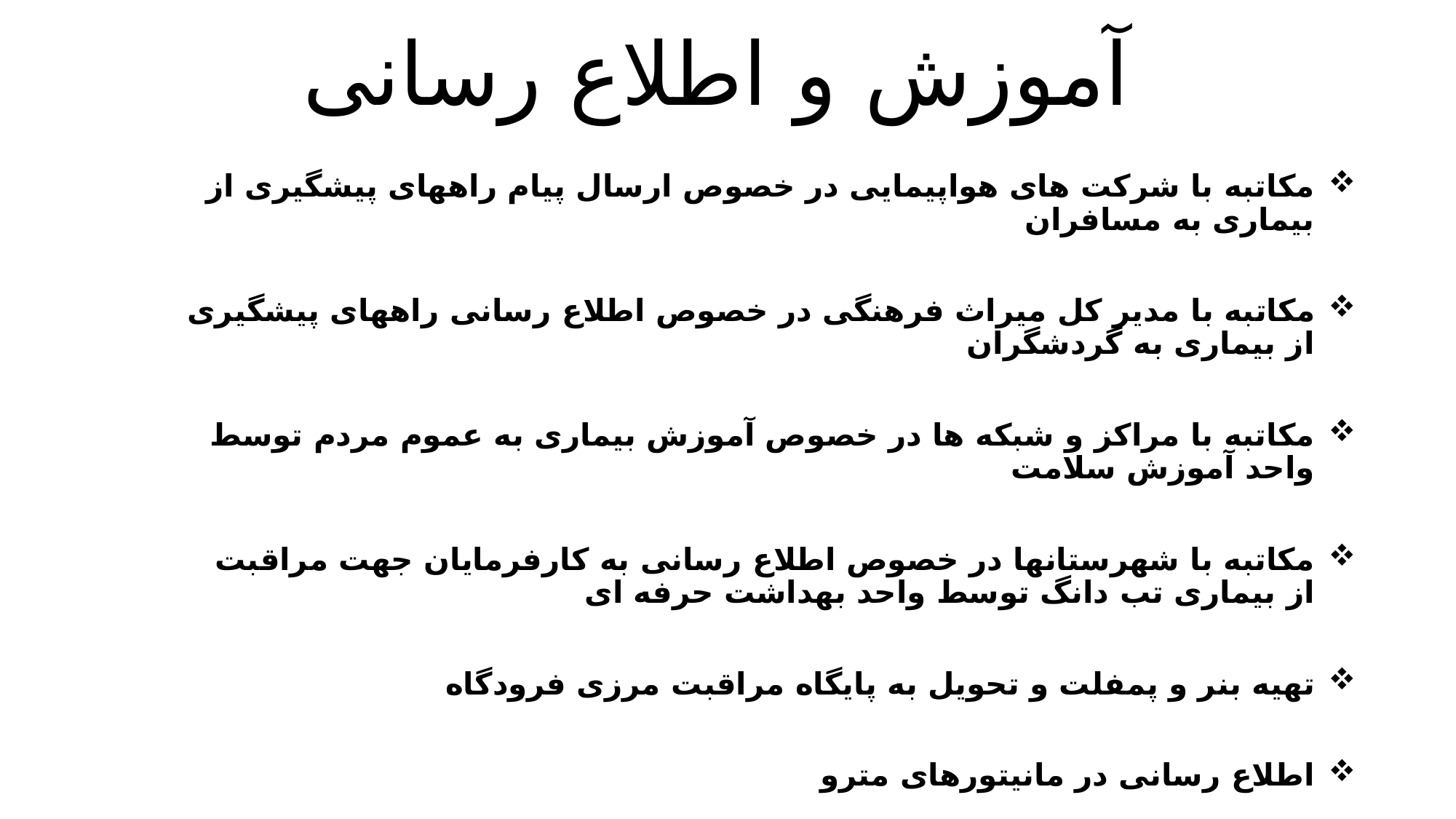

# آموزش و اطلاع رسانی
مکاتبه با شرکت های هواپیمایی در خصوص ارسال پیام راههای پیشگیری از بیماری به مسافران

مکاتبه با مدیر کل میراث فرهنگی در خصوص اطلاع رسانی راههای پیشگیری از بیماری به گردشگران

مکاتبه با مراکز و شبکه ها در خصوص آموزش بیماری به عموم مردم توسط واحد آموزش سلامت

مکاتبه با شهرستانها در خصوص اطلاع رسانی به کارفرمایان جهت مراقبت از بیماری تب دانگ توسط واحد بهداشت حرفه ای

تهیه بنر و پمفلت و تحویل به پایگاه مراقبت مرزی فرودگاه

اطلاع رسانی در مانیتورهای مترو